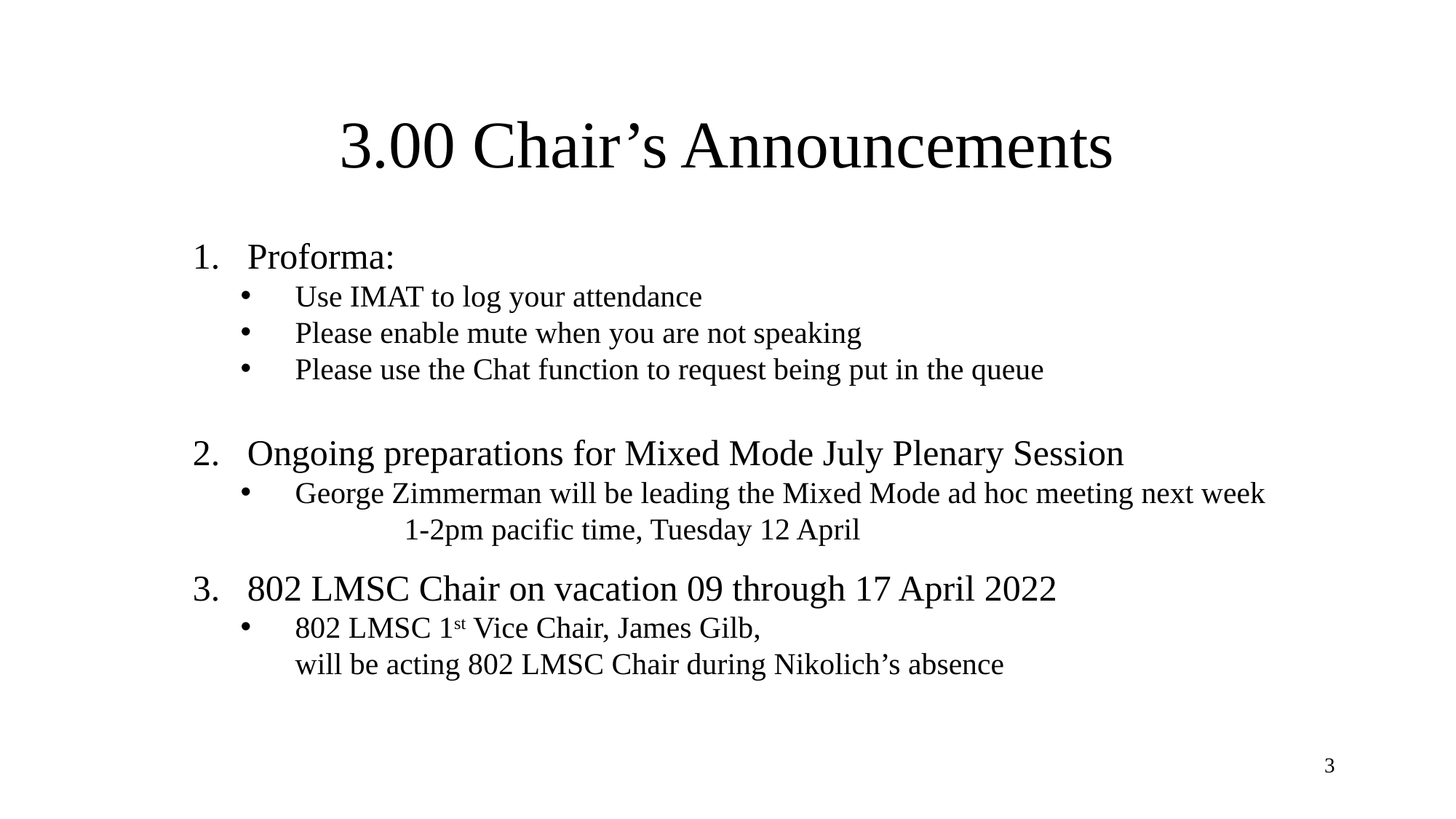

# 3.00 Chair’s Announcements
Proforma:
Use IMAT to log your attendance
Please enable mute when you are not speaking
Please use the Chat function to request being put in the queue
Ongoing preparations for Mixed Mode July Plenary Session
George Zimmerman will be leading the Mixed Mode ad hoc meeting next week
	1-2pm pacific time, Tuesday 12 April
802 LMSC Chair on vacation 09 through 17 April 2022
802 LMSC 1st Vice Chair, James Gilb,
will be acting 802 LMSC Chair during Nikolich’s absence

3